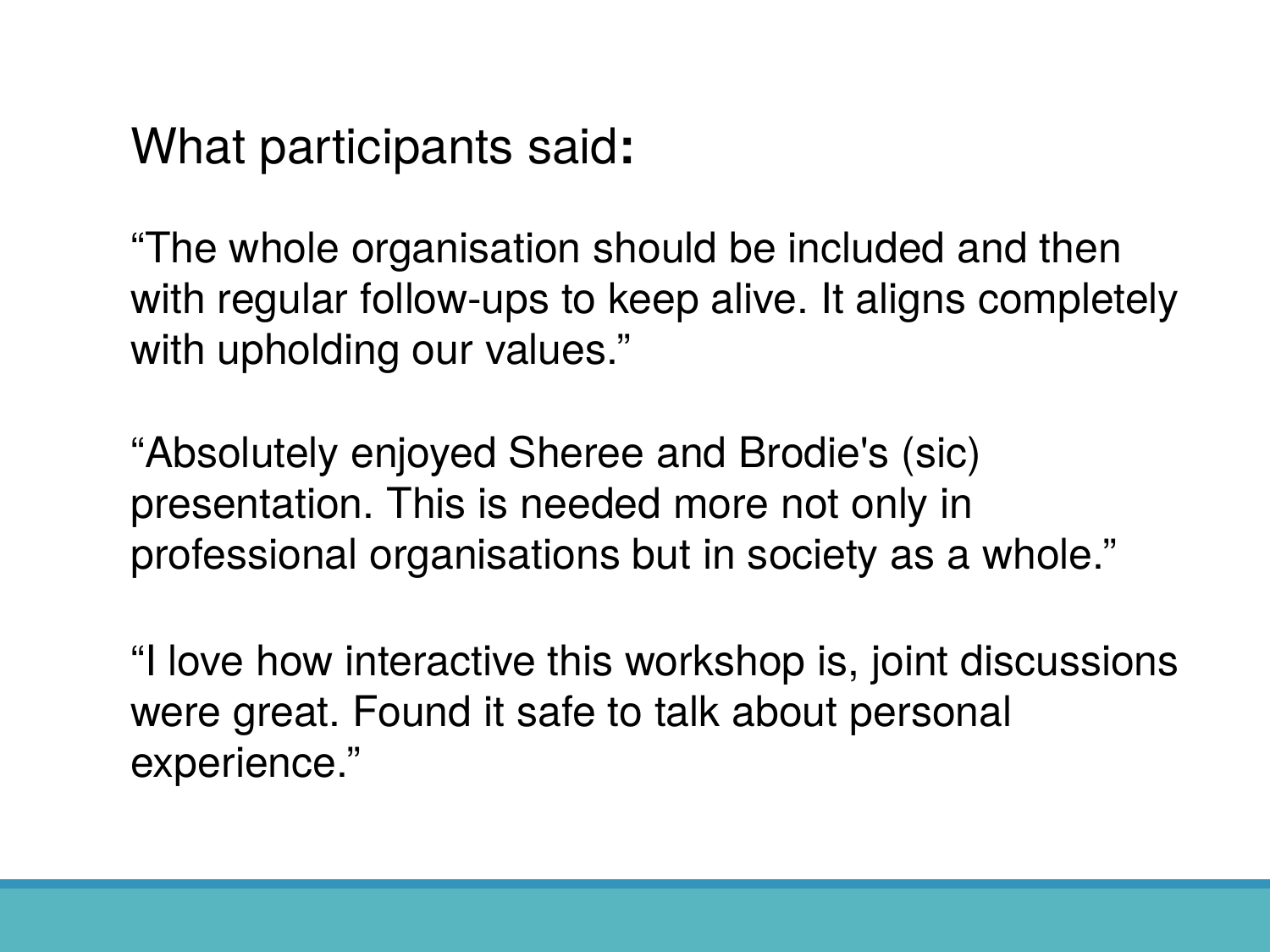

What participants said:

“The whole organisation should be included and then with regular follow-ups to keep alive. It aligns completely with upholding our values.”

“Absolutely enjoyed Sheree and Brodie's (sic) presentation. This is needed more not only in professional organisations but in society as a whole.”

“I love how interactive this workshop is, joint discussions were great. Found it safe to talk about personal experience.”